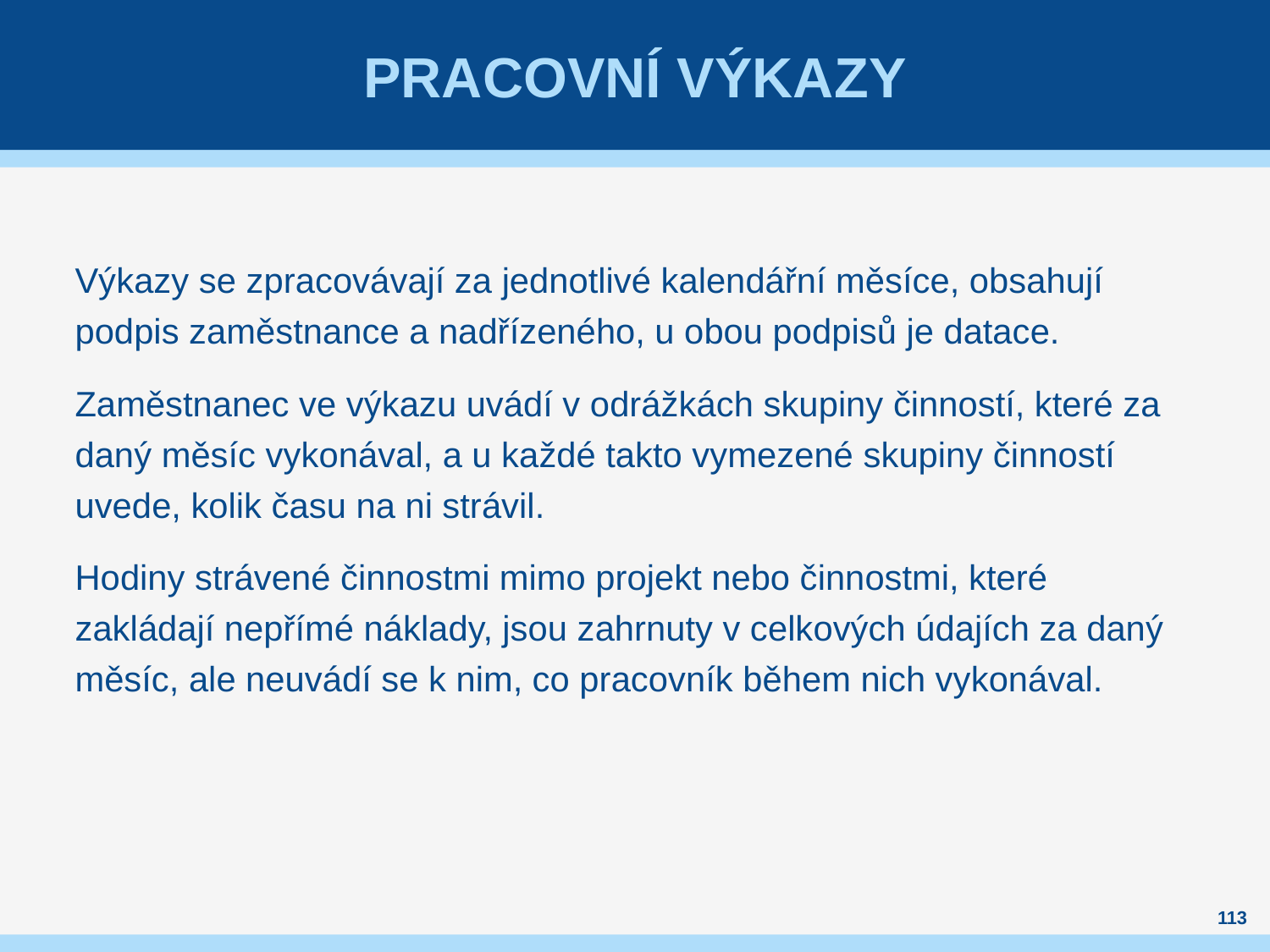

# Pracovní výkazy
Výkazy se zpracovávají za jednotlivé kalendářní měsíce, obsahují podpis zaměstnance a nadřízeného, u obou podpisů je datace.
Zaměstnanec ve výkazu uvádí v odrážkách skupiny činností, které za daný měsíc vykonával, a u každé takto vymezené skupiny činností uvede, kolik času na ni strávil.
Hodiny strávené činnostmi mimo projekt nebo činnostmi, které zakládají nepřímé náklady, jsou zahrnuty v celkových údajích za daný měsíc, ale neuvádí se k nim, co pracovník během nich vykonával.
113